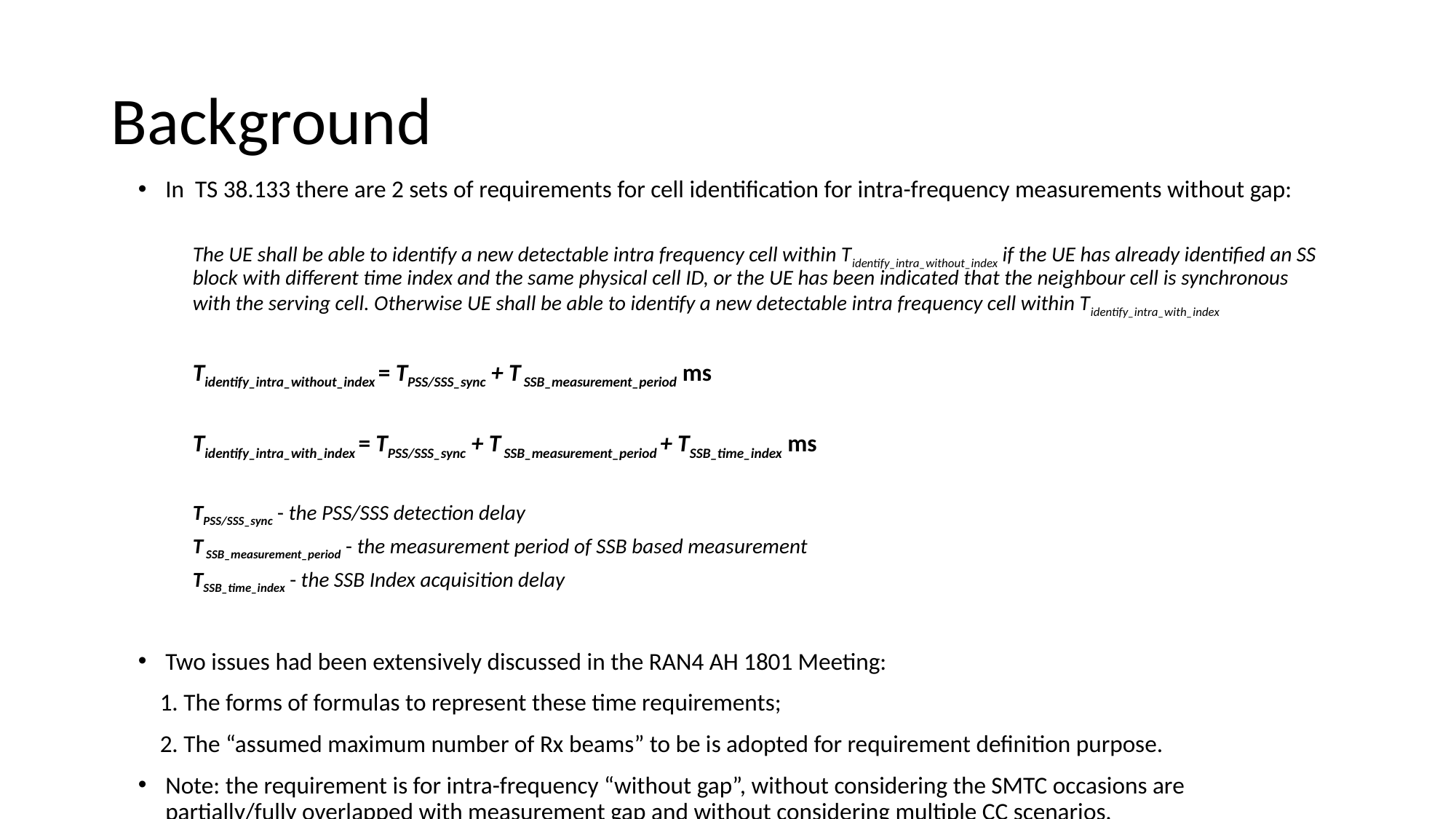

# Background
In  TS 38.133 there are 2 sets of requirements for cell identification for intra-frequency measurements without gap:

The UE shall be able to identify a new detectable intra frequency cell within Tidentify_intra_without_index if the UE has already identified an SS block with different time index and the same physical cell ID, or the UE has been indicated that the neighbour cell is synchronous with the serving cell. Otherwise UE shall be able to identify a new detectable intra frequency cell within Tidentify_intra_with_index

Tidentify_intra_without_index = TPSS/SSS_sync + T SSB_measurement_period ms

Tidentify_intra_with_index = TPSS/SSS_sync + T SSB_measurement_period + TSSB_time_index ms

TPSS/SSS_sync - the PSS/SSS detection delay
T SSB_measurement_period - the measurement period of SSB based measurement
TSSB_time_index - the SSB Index acquisition delay

Two issues had been extensively discussed in the RAN4 AH 1801 Meeting:
    1. The forms of formulas to represent these time requirements;
    2. The “assumed maximum number of Rx beams” to be is adopted for requirement definition purpose.
Note: the requirement is for intra-frequency “without gap”, without considering the SMTC occasions are partially/fully overlapped with measurement gap and without considering multiple CC scenarios.